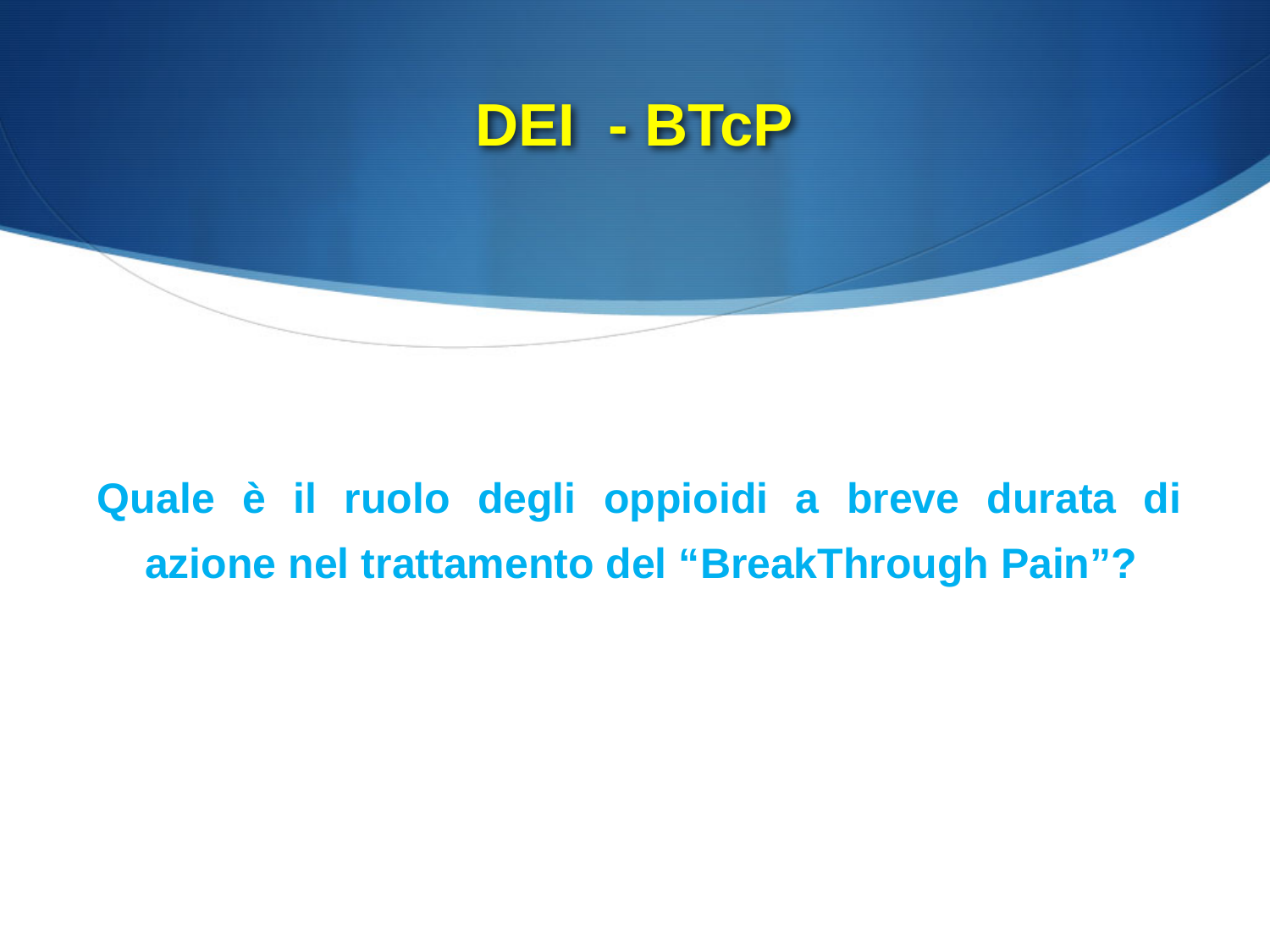

DEI  - BTcP
Quale è il ruolo degli oppioidi a breve durata di azione nel trattamento del “BreakThrough Pain”?